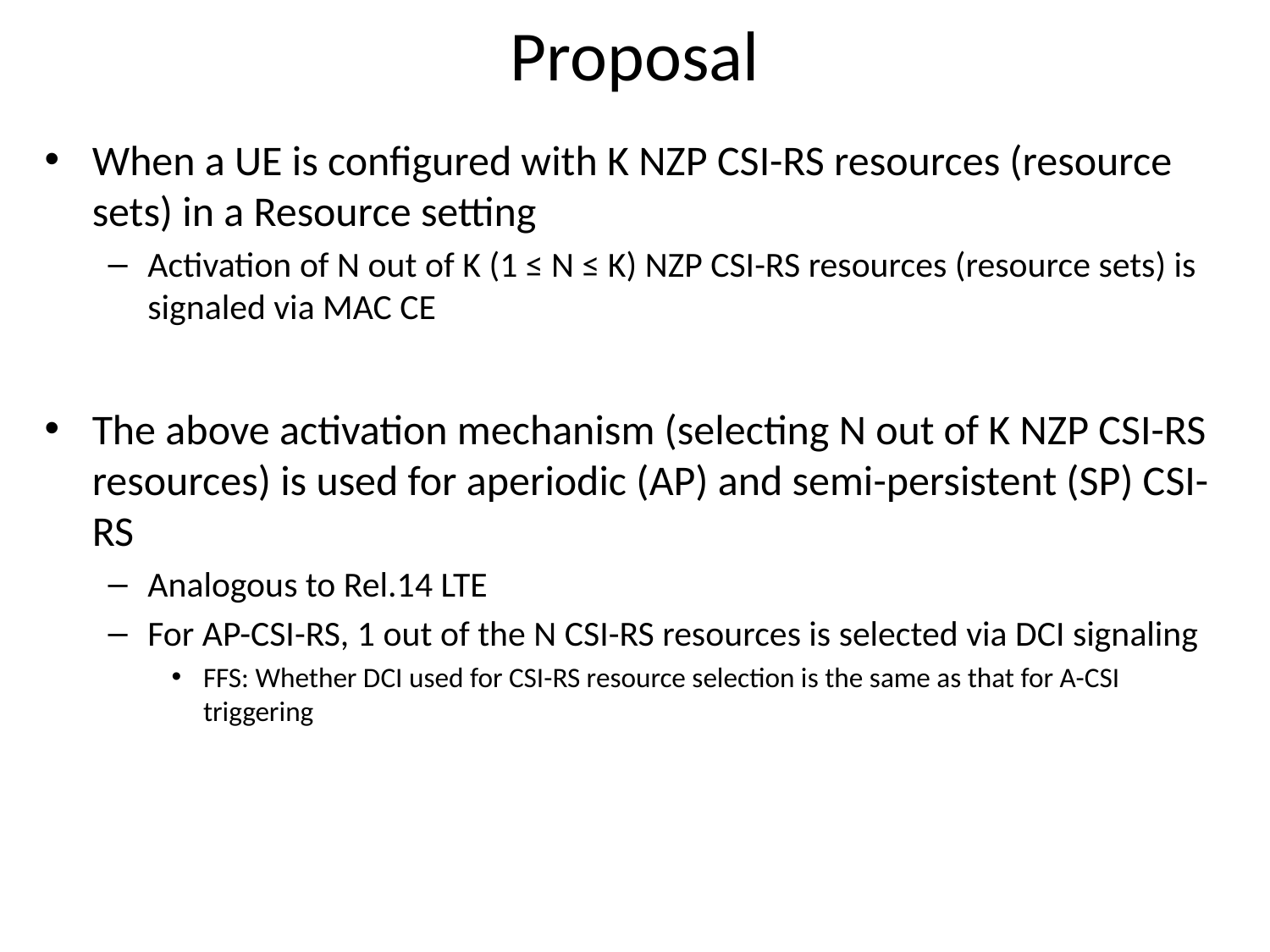

# Proposal
When a UE is configured with K NZP CSI-RS resources (resource sets) in a Resource setting
Activation of N out of K (1 ≤ N ≤ K) NZP CSI-RS resources (resource sets) is signaled via MAC CE

The above activation mechanism (selecting N out of K NZP CSI-RS resources) is used for aperiodic (AP) and semi-persistent (SP) CSI-RS
Analogous to Rel.14 LTE
For AP-CSI-RS, 1 out of the N CSI-RS resources is selected via DCI signaling
FFS: Whether DCI used for CSI-RS resource selection is the same as that for A-CSI triggering